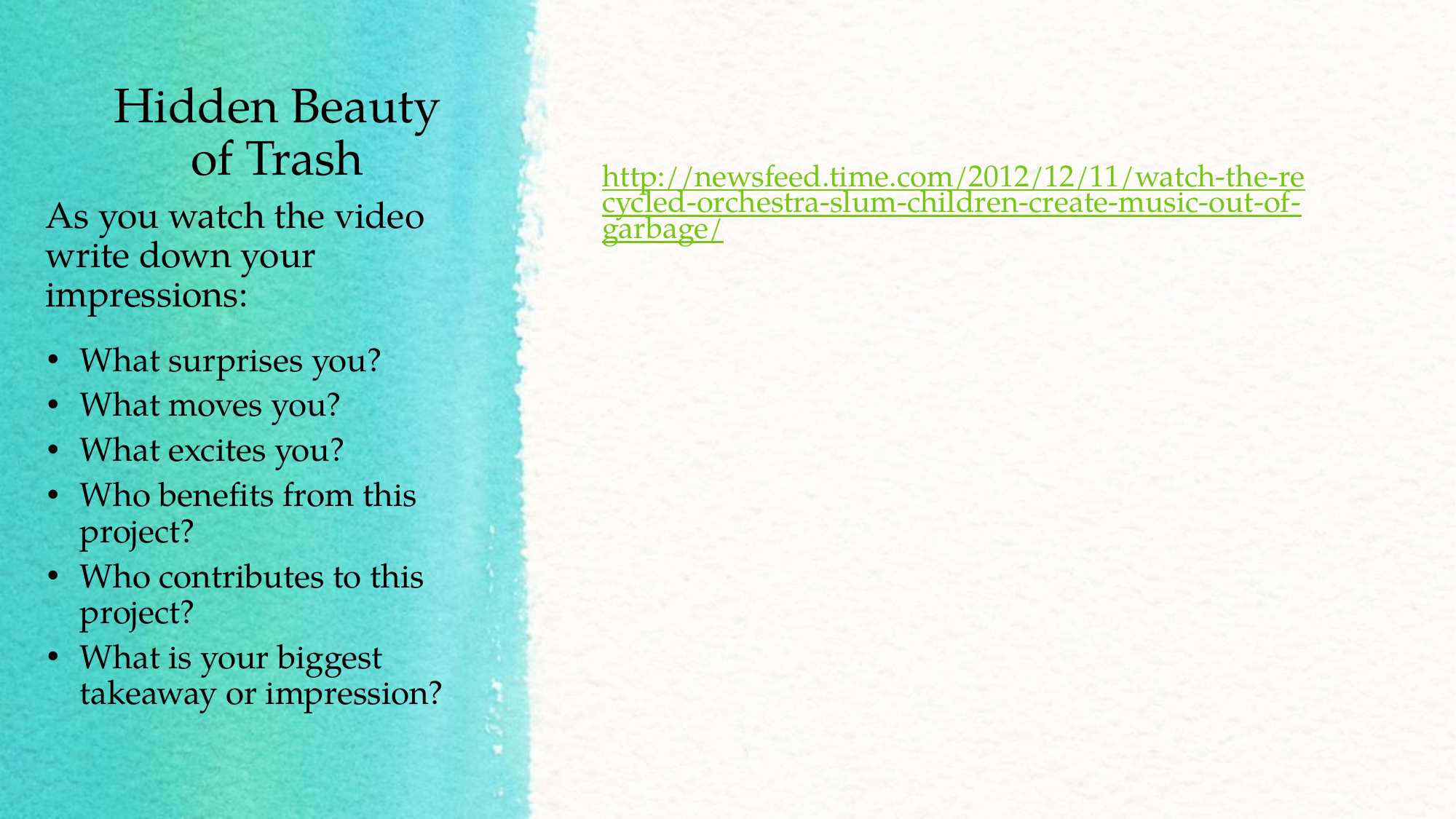

# Hidden Beauty of Trash

http://newsfeed.time.com/2012/12/11/watch-the-recycled-orchestra-slum-children-create-music-out-of-garbage/

As you watch the video write down your impressions:

What surprises you?
What moves you?
What excites you?
Who benefits from this project?
Who contributes to this project?
What is your biggest takeaway or impression?